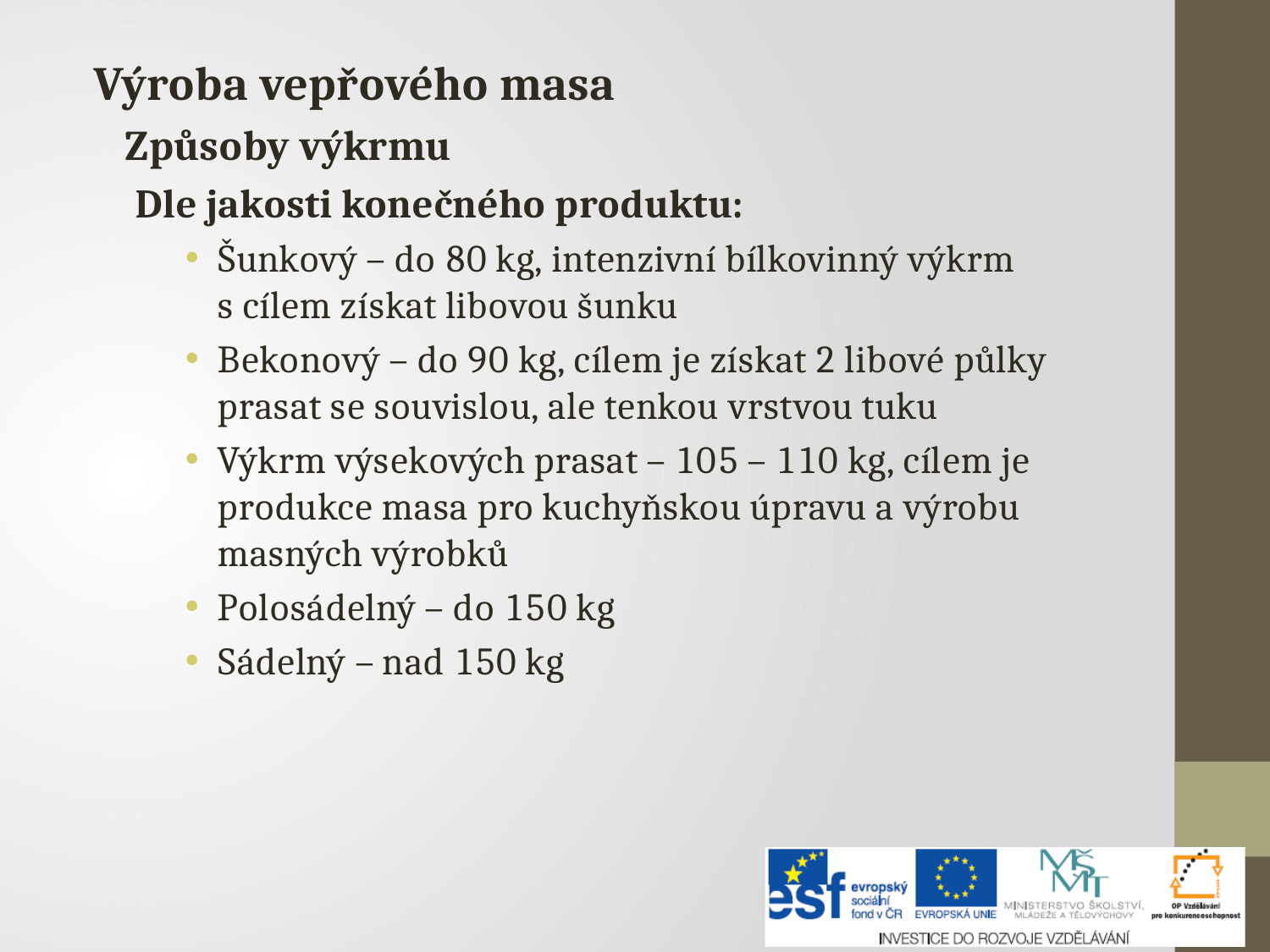

Výroba vepřového masa
	Způsoby výkrmu
Dle jakosti konečného produktu:
Šunkový – do 80 kg, intenzivní bílkovinný výkrm s cílem získat libovou šunku
Bekonový – do 90 kg, cílem je získat 2 libové půlky prasat se souvislou, ale tenkou vrstvou tuku
Výkrm výsekových prasat – 105 – 110 kg, cílem je produkce masa pro kuchyňskou úpravu a výrobu masných výrobků
Polosádelný – do 150 kg
Sádelný – nad 150 kg